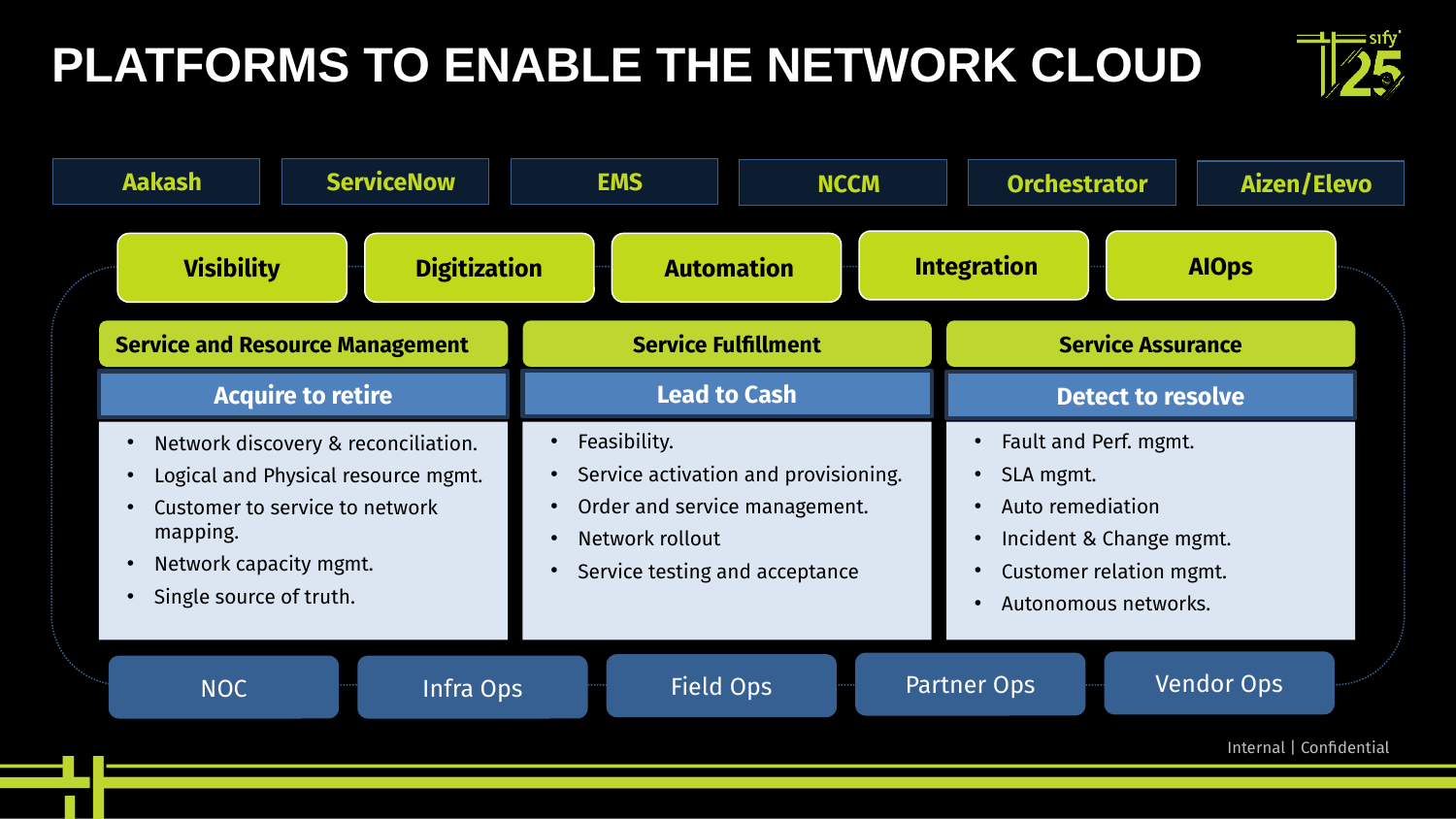

# Platforms to enable the network cloud
Aakash
ServiceNow
EMS
NCCM
Orchestrator
Aizen/Elevo
 Integration
AIOps
 Automation
Visibility
Digitization

Service and Resource Management
Service Fulfillment
Service Assurance
Lead to Cash
Acquire to retire
Detect to resolve

Feasibility.
Service activation and provisioning.
Order and service management.
Network rollout
Service testing and acceptance
Fault and Perf. mgmt.
SLA mgmt.
Auto remediation
Incident & Change mgmt.
Customer relation mgmt.
Autonomous networks.
Network discovery & reconciliation.
Logical and Physical resource mgmt.
Customer to service to network mapping.
Network capacity mgmt.
Single source of truth.
Vendor Ops
Partner Ops
Field Ops
NOC
Infra Ops